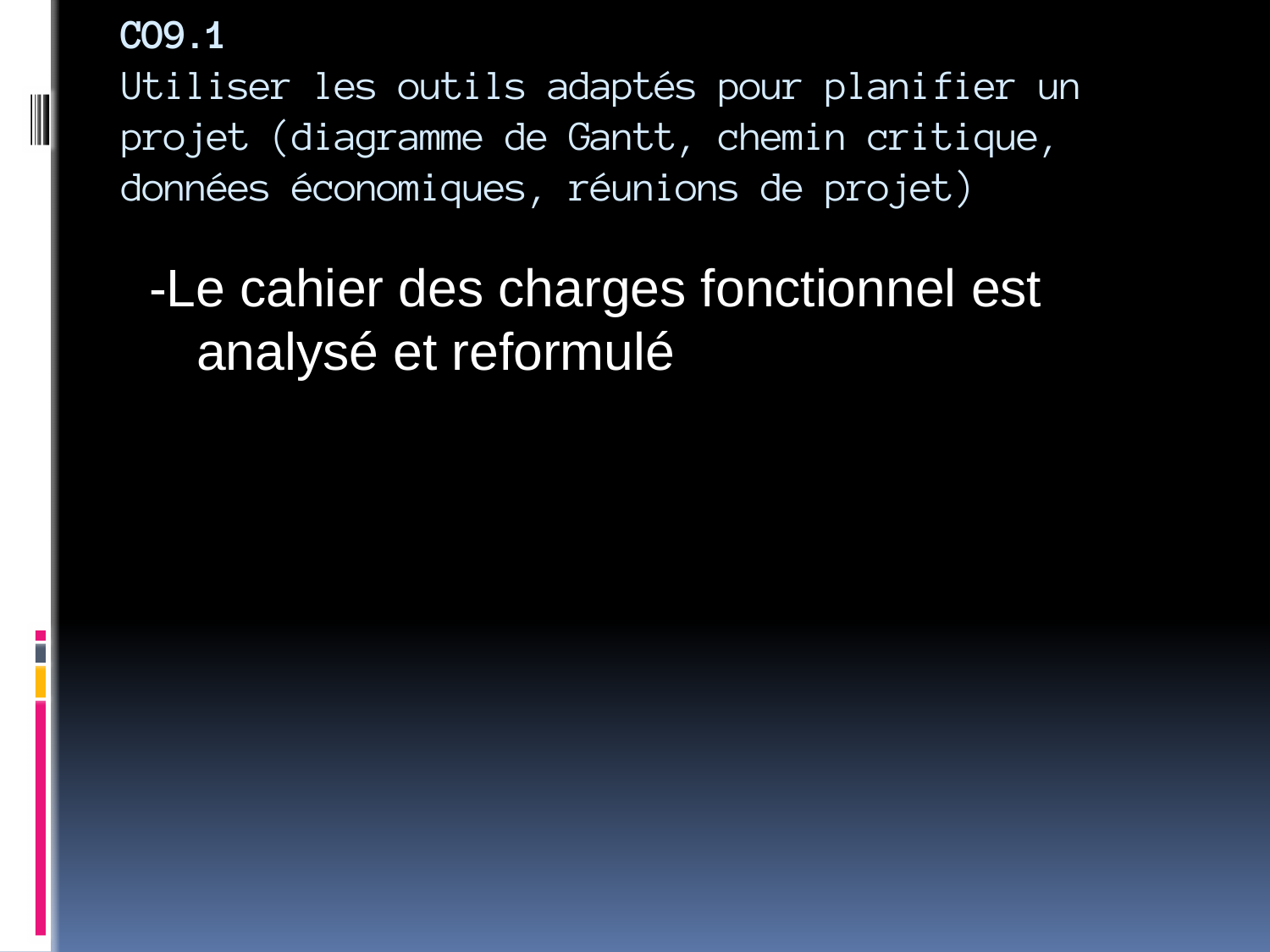

# CO9.1 Utiliser les outils adaptés pour planifier un projet (diagramme de Gantt, chemin critique, données économiques, réunions de projet)
-Le cahier des charges fonctionnel est analysé et reformulé